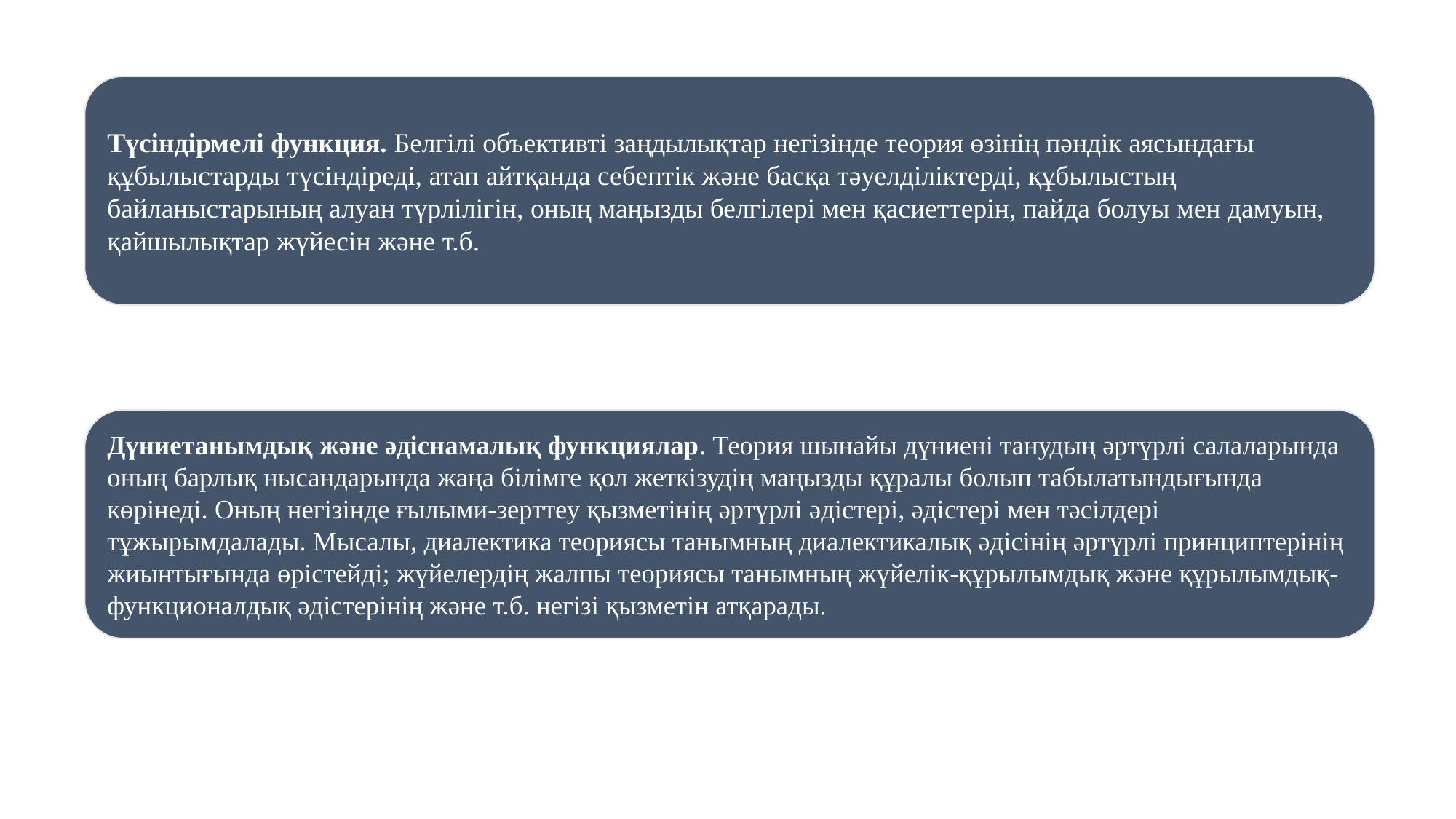

Түсіндірмелі функция. Белгілі объективті заңдылықтар негізінде теория өзінің пәндік аясындағы құбылыстарды түсіндіреді, атап айтқанда себептік және басқа тәуелділіктерді, құбылыстың байланыстарының алуан түрлілігін, оның маңызды белгілері мен қасиеттерін, пайда болуы мен дамуын, қайшылықтар жүйесін және т.б.
Дүниетанымдық және әдіснамалық функциялар. Теория шынайы дүниені танудың әртүрлі салаларында оның барлық нысандарында жаңа білімге қол жеткізудің маңызды құралы болып табылатындығында көрінеді. Оның негізінде ғылыми-зерттеу қызметінің әртүрлі әдістері, әдістері мен тәсілдері тұжырымдалады. Мысалы, диалектика теориясы танымның диалектикалық әдісінің әртүрлі принциптерінің жиынтығында өрістейді; жүйелердің жалпы теориясы танымның жүйелік-құрылымдық және құрылымдық-функционалдық әдістерінің және т.б. негізі қызметін атқарады.